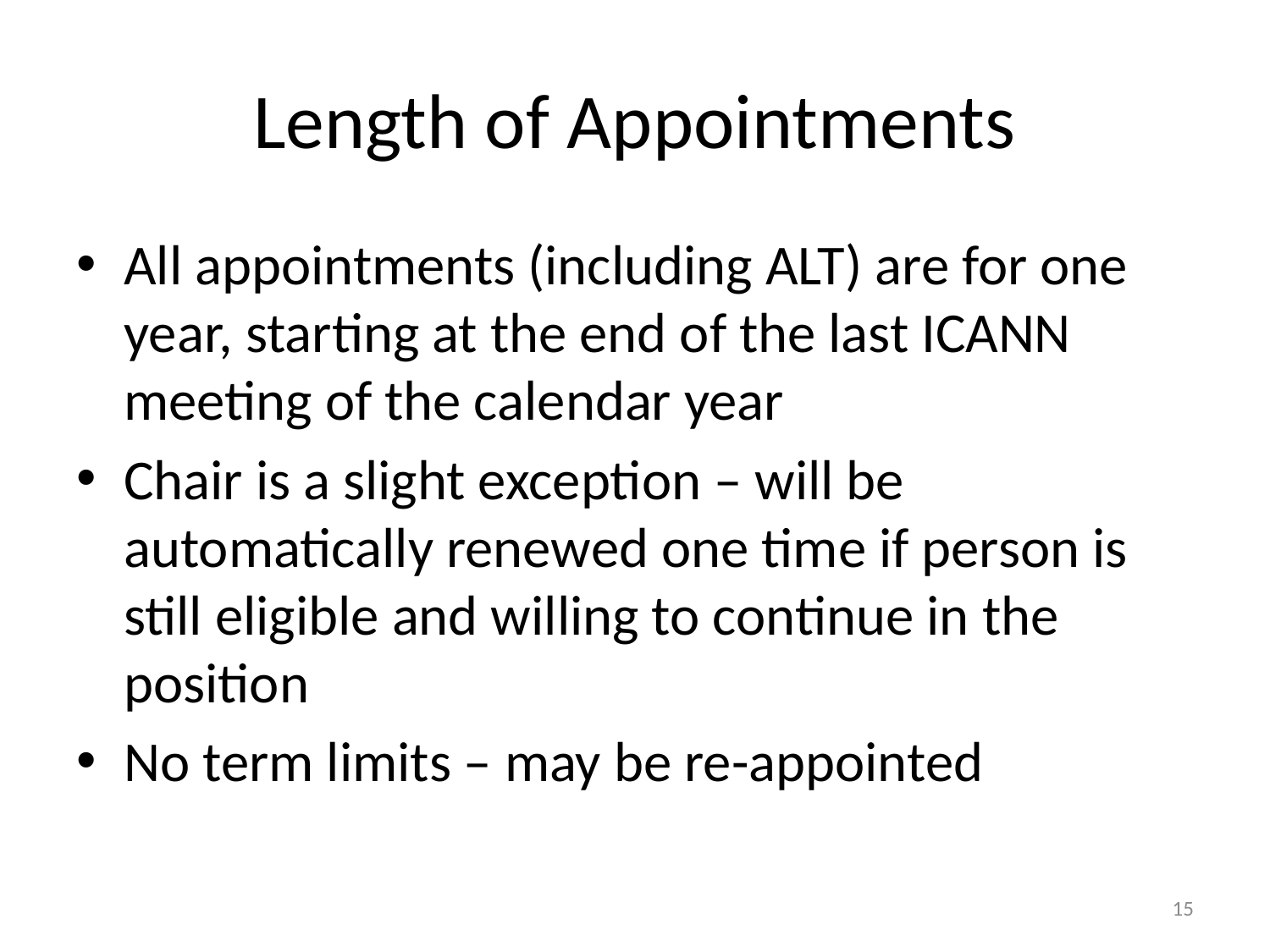

# Length of Appointments
All appointments (including ALT) are for one year, starting at the end of the last ICANN meeting of the calendar year
Chair is a slight exception – will be automatically renewed one time if person is still eligible and willing to continue in the position
No term limits – may be re-appointed

15